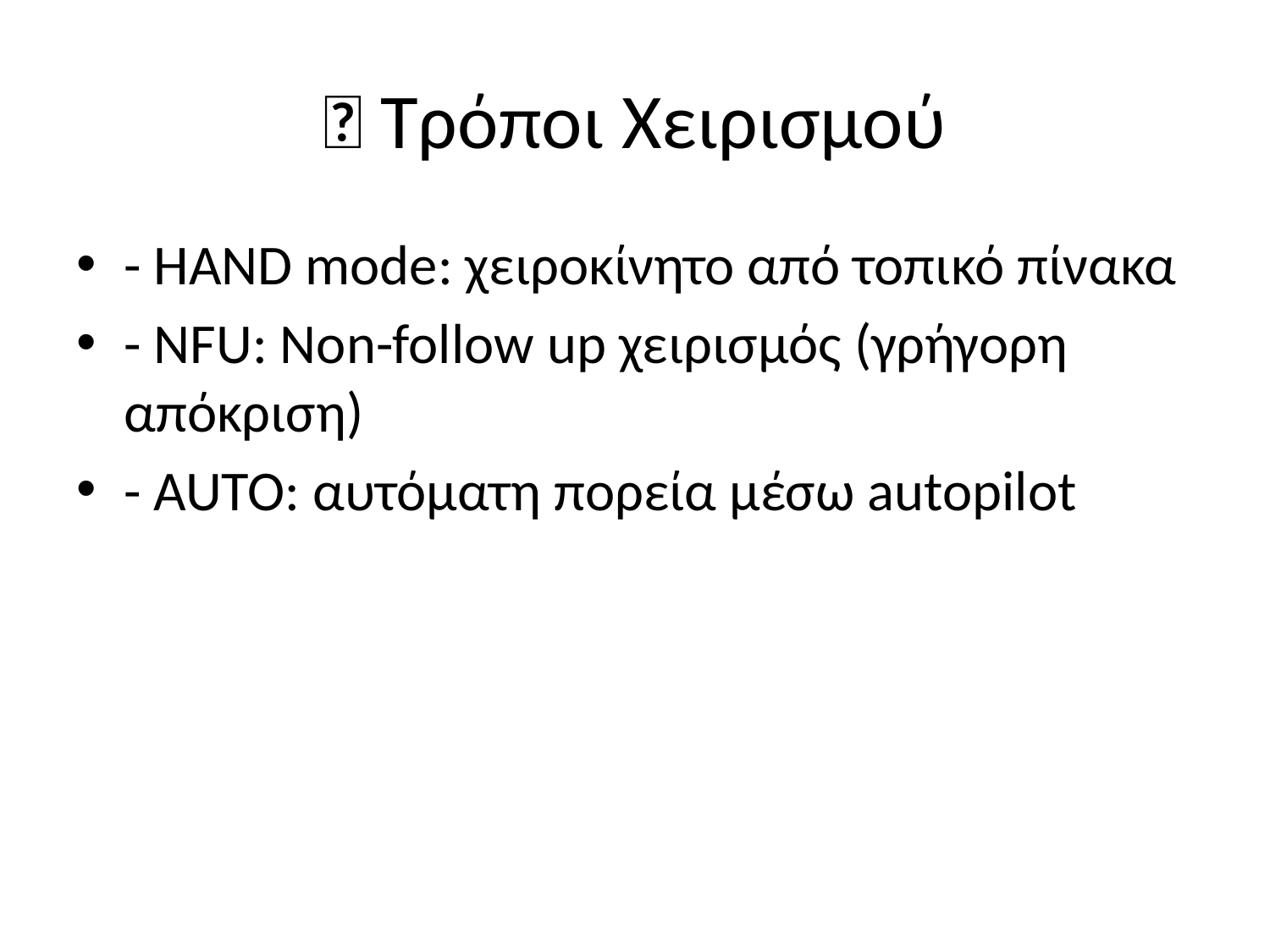

# 🧭 Τρόποι Χειρισμού
- HAND mode: χειροκίνητο από τοπικό πίνακα
- NFU: Non-follow up χειρισμός (γρήγορη απόκριση)
- AUTO: αυτόματη πορεία μέσω autopilot